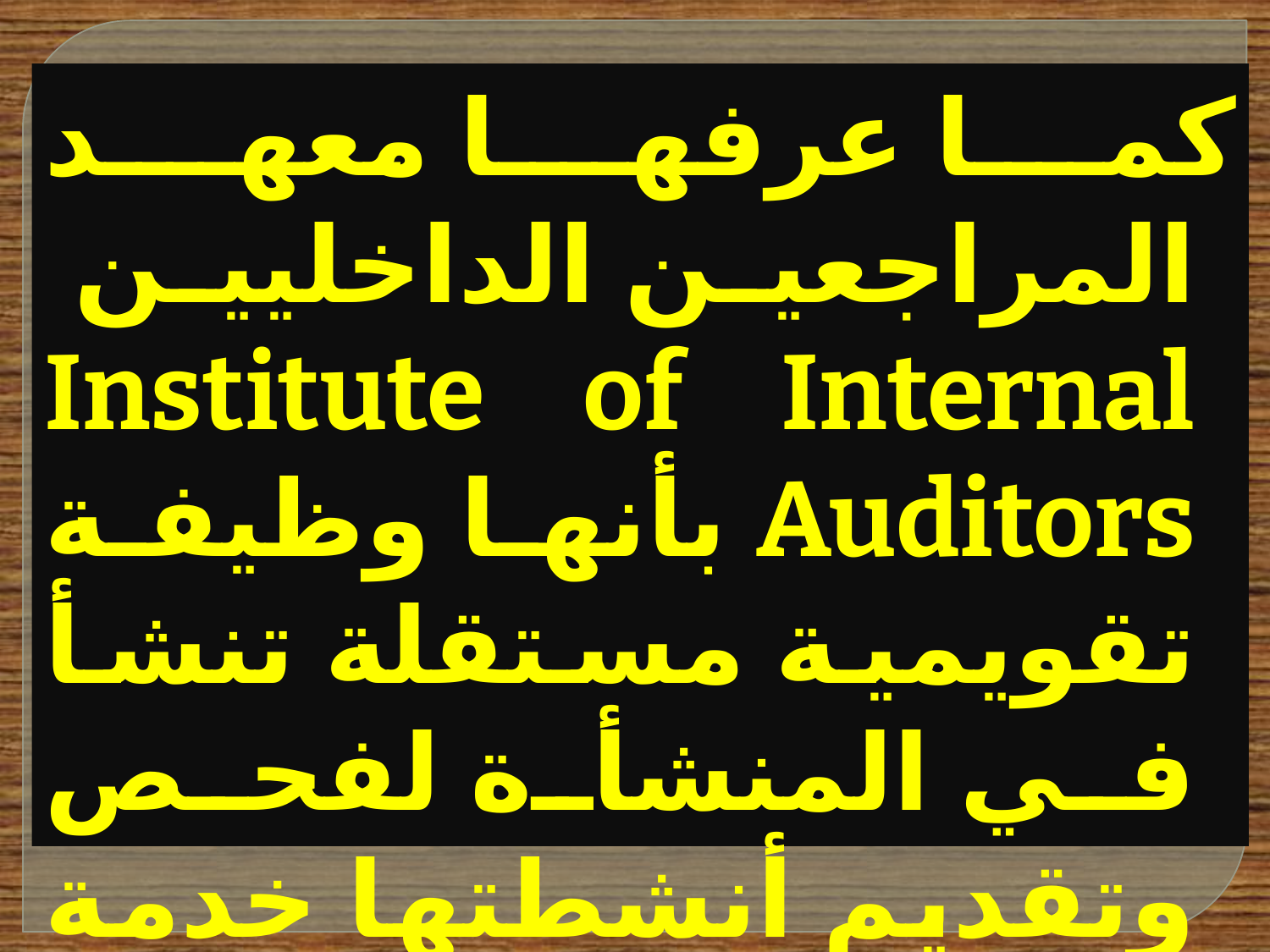

كما عرفها معهد المراجعين الداخليين  Institute of Internal Auditors بأنها وظيفة تقويمية مستقلة تنشأ في المنشأة لفحص وتقديم أنشطتها خدمة للمنشأة